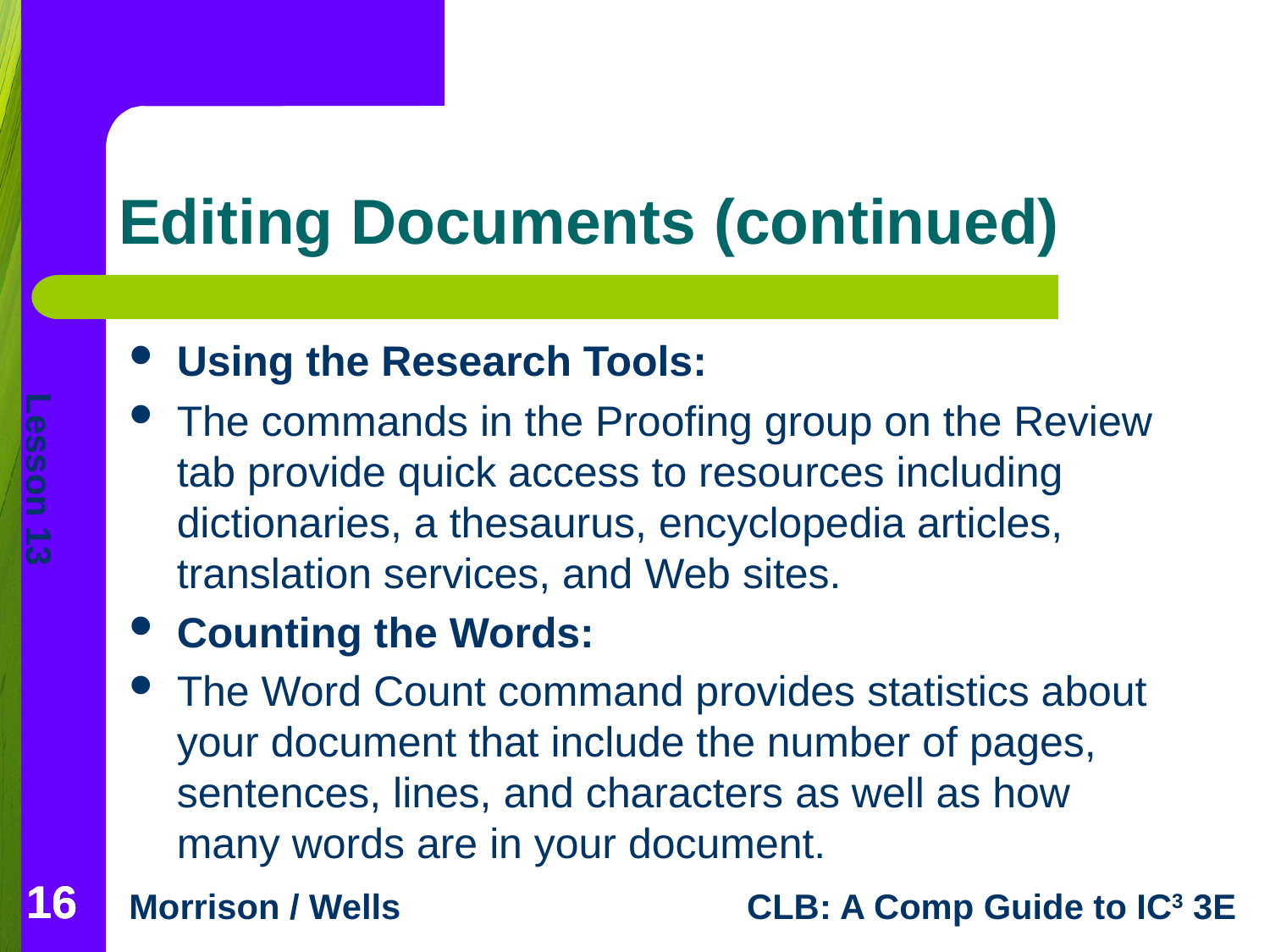

# Editing Documents (continued)
Using the Research Tools:
The commands in the Proofing group on the Review tab provide quick access to resources including dictionaries, a thesaurus, encyclopedia articles, translation services, and Web sites.
Counting the Words:
The Word Count command provides statistics about your document that include the number of pages, sentences, lines, and characters as well as how many words are in your document.

16
16
16